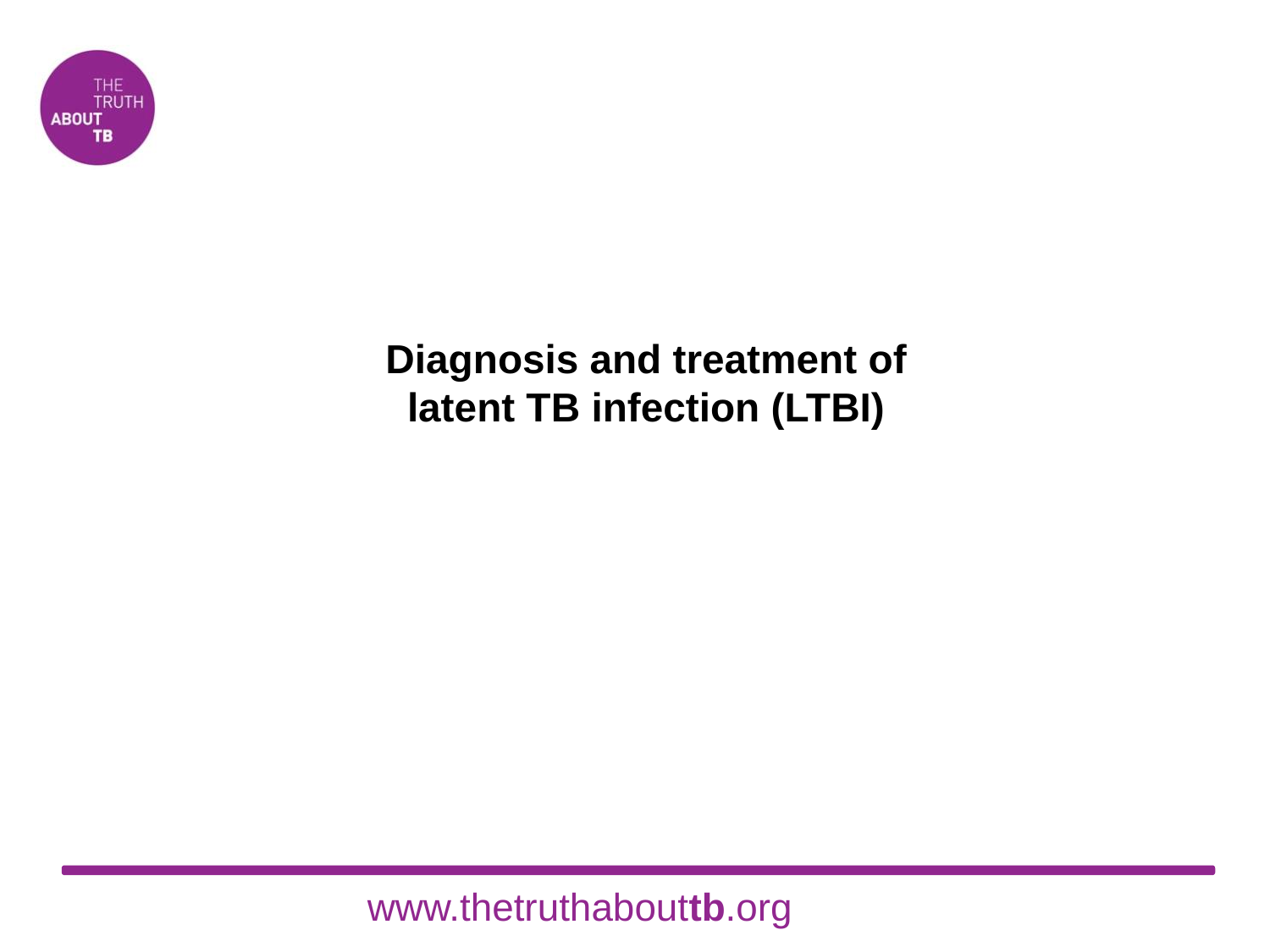

# Diagnosis and treatment of latent TB infection (LTBI)